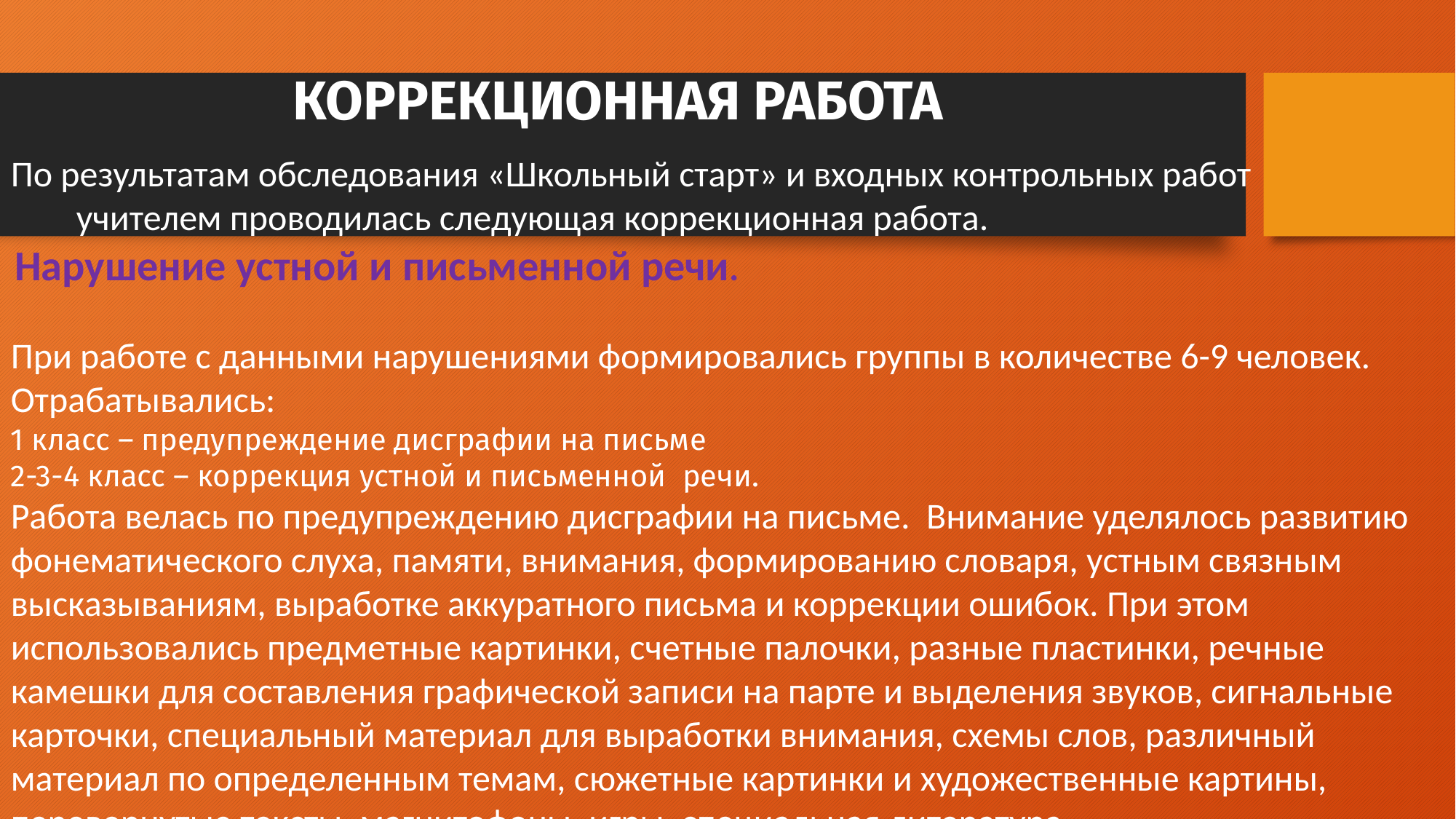

# КОРРЕКЦИОННАЯ РАБОТА
По результатам обследования «Школьный старт» и входных контрольных работ                              учителем проводилась следующая коррекционная работа.
Нарушение устной и письменной речи.
При работе с данными нарушениями формировались группы в количестве 6-9 человек. Отрабатывались:
1 класс – предупреждение дисграфии на письме
2-3-4 класс – коррекция устной и письменной  речи.
Работа велась по предупреждению дисграфии на письме.  Внимание уделялось развитию фонематического слуха, памяти, внимания, формированию словаря, устным связным высказываниям, выработке аккуратного письма и коррекции ошибок. При этом использовались предметные картинки, счетные палочки, разные пластинки, речные камешки для составления графической записи на парте и выделения звуков, сигнальные карточки, специальный материал для выработки внимания, схемы слов, различный материал по определенным темам, сюжетные картинки и художественные картины, перевернутые тексты, магнитофоны, игры, специальная литература.